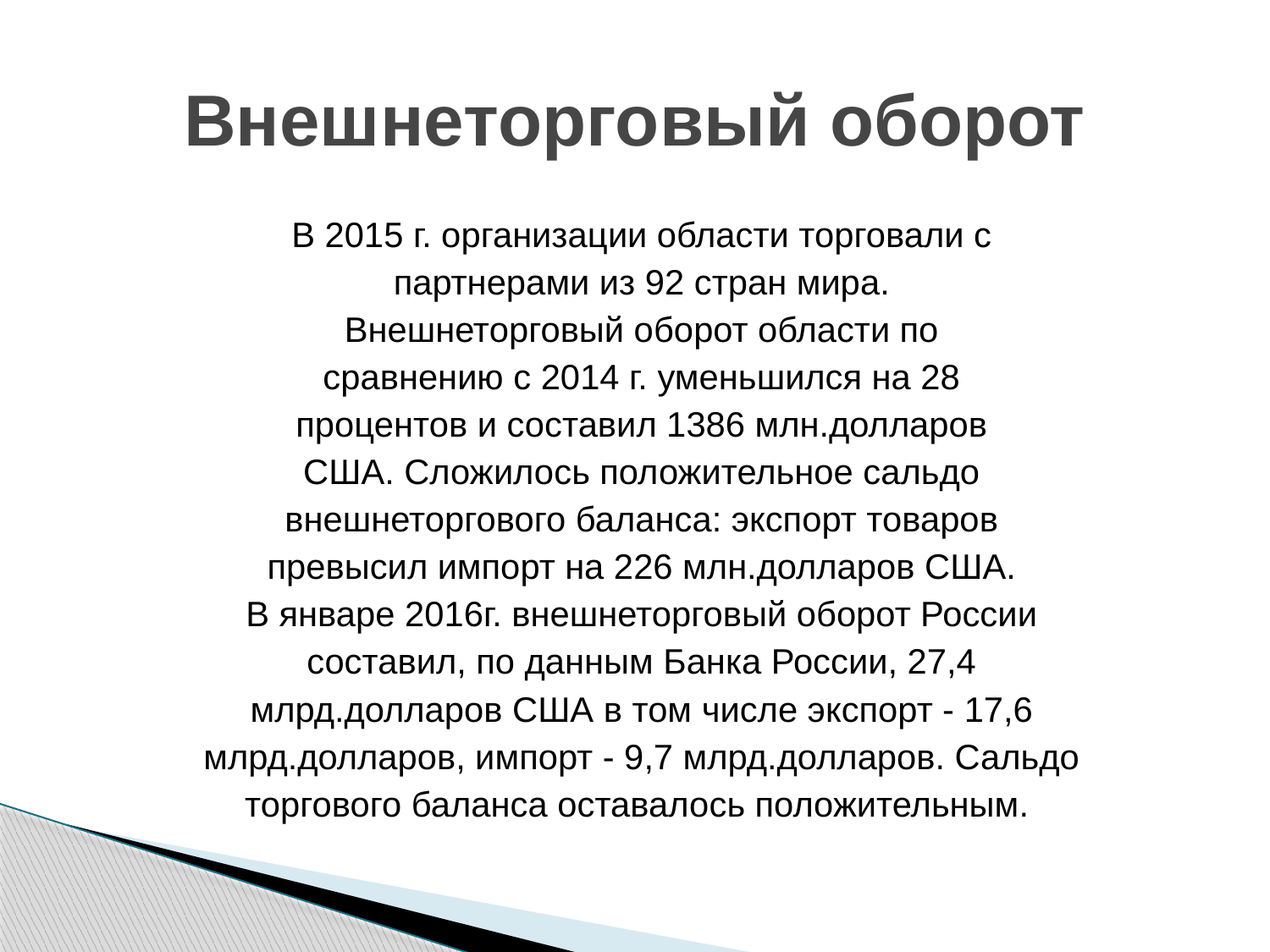

# Внешнеторговый оборот
В 2015 г. организации области торговали с
партнерами из 92 стран мира.
Внешнеторговый оборот области по
сравнению с 2014 г. уменьшился на 28
процентов и составил 1386 млн.долларов
США. Сложилось положительное сальдо
внешнеторгового баланса: экспорт товаров
превысил импорт на 226 млн.долларов США.
В январе 2016г. внешнеторговый оборот России
составил, по данным Банка России, 27,4
млрд.долларов США в том числе экспорт - 17,6
млрд.долларов, импорт - 9,7 млрд.долларов. Сальдо
торгового баланса оставалось положительным.